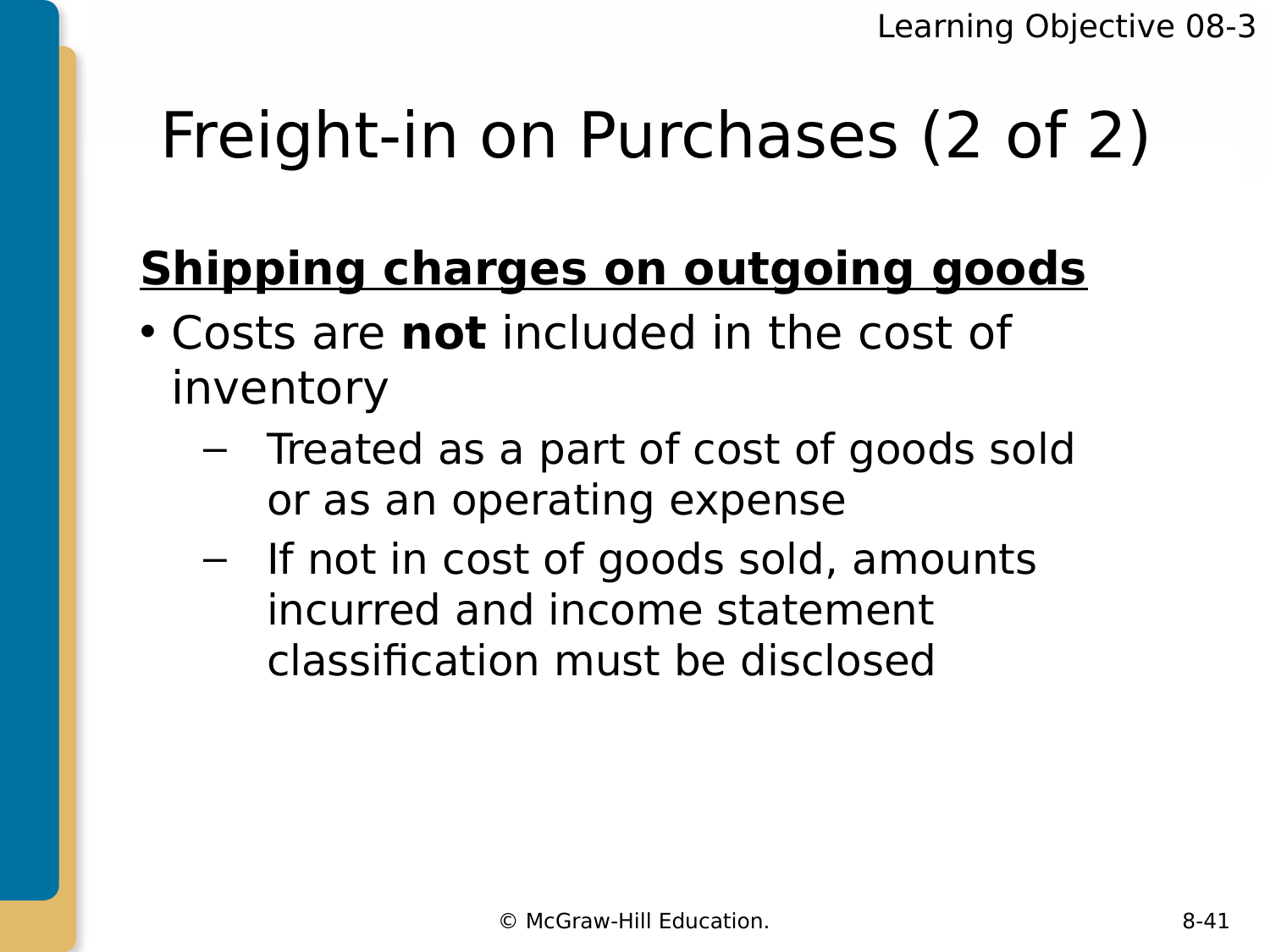

Learning Objective 08-3
# Freight-in on Purchases (2 of 2)
Shipping charges on outgoing goods
Costs are not included in the cost of inventory
Treated as a part of cost of goods sold or as an operating expense
If not in cost of goods sold, amounts incurred and income statement classification must be disclosed